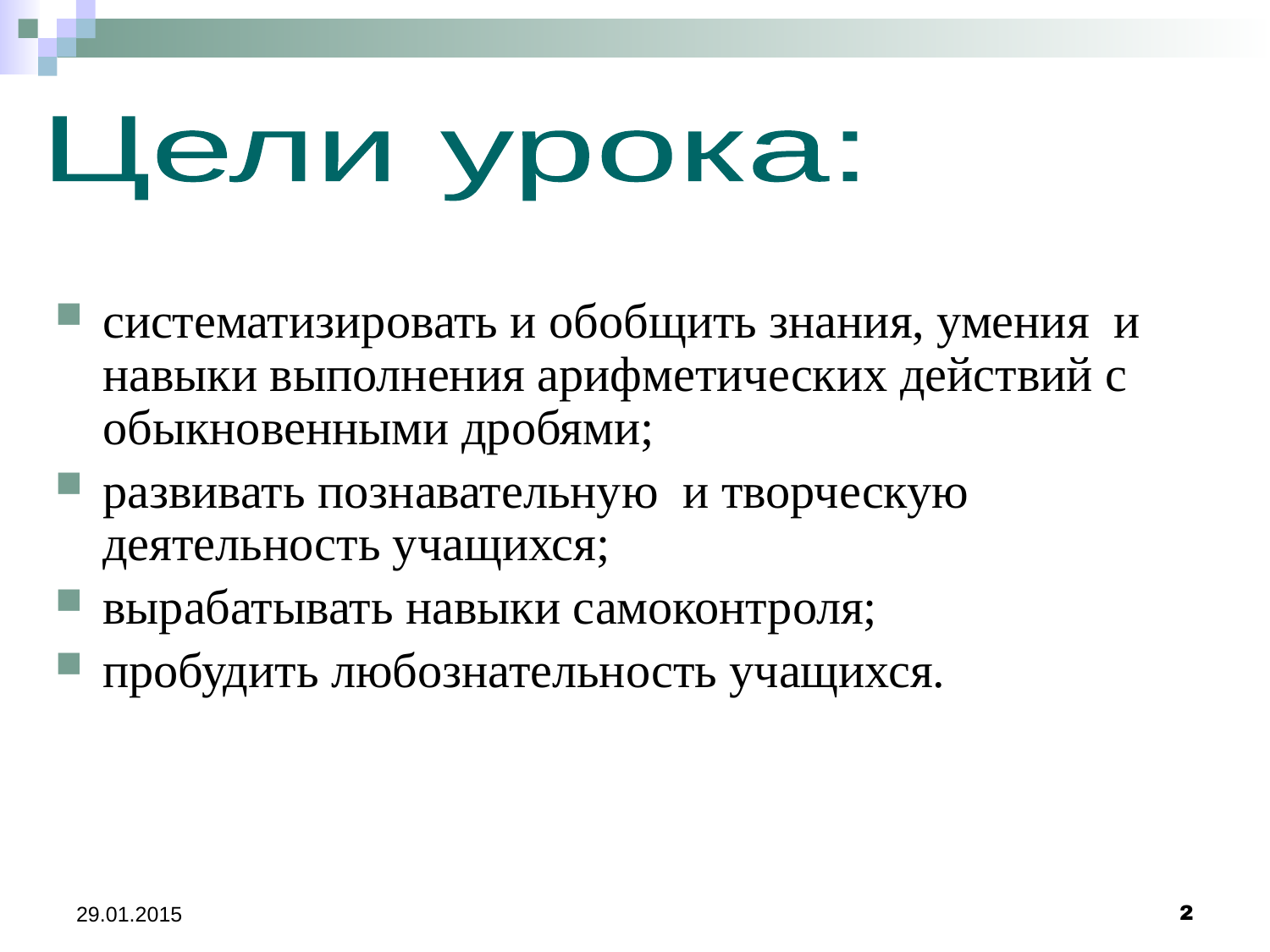

Цели урока:

систематизировать и обобщить знания, умения  и навыки выполнения арифметических действий с обыкновенными дробями;
развивать познавательную  и творческую деятельность учащихся;
вырабатывать навыки самоконтроля;
пробудить любознательность учащихся.
29.01.2015
2